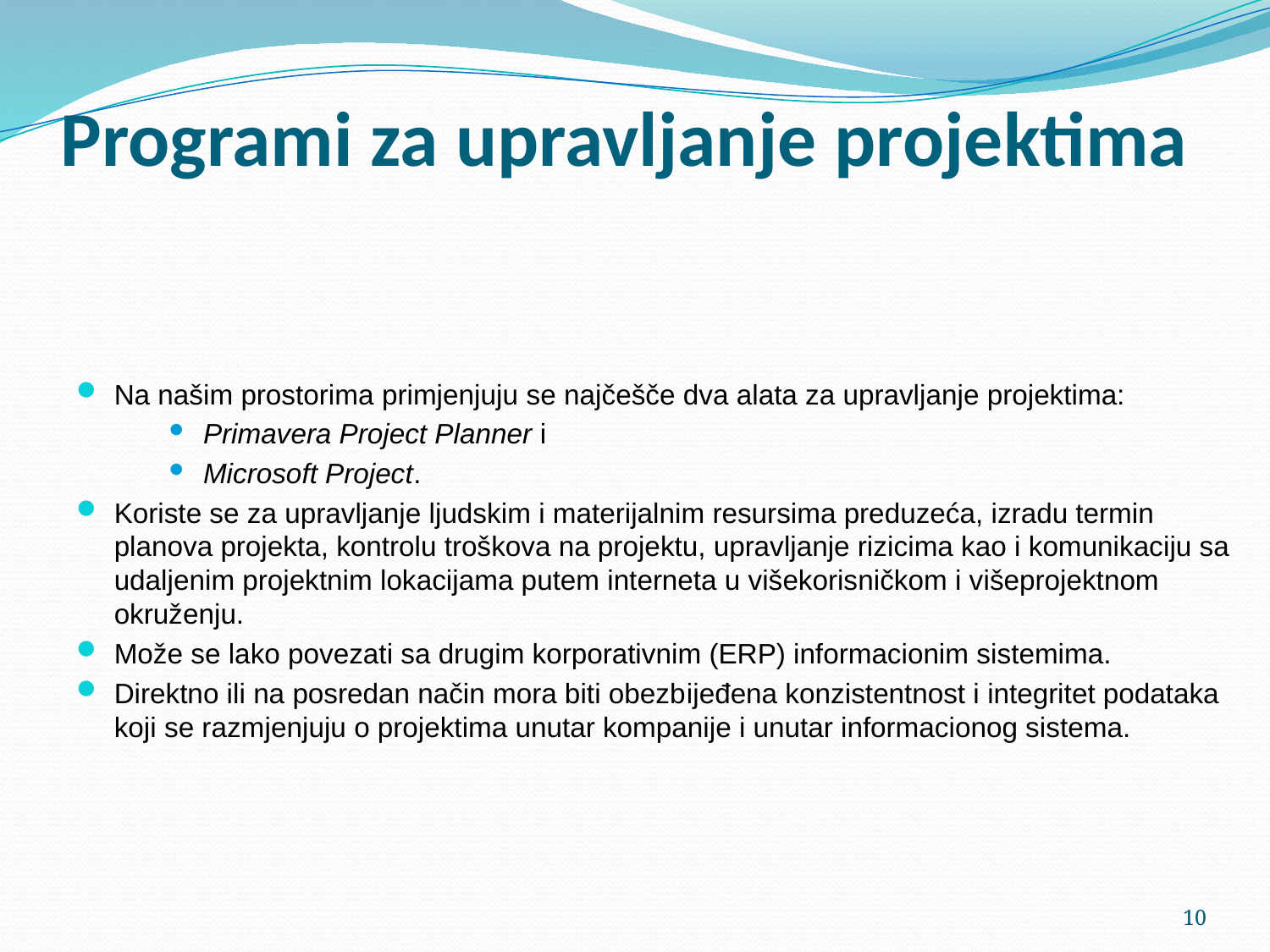

# Programi za upravljanje projektima
Na našim prostorima primjenjuju se najčešče dva alata za upravljanje projektima:
Primavera Project Planner i
Microsoft Project.
Koriste se za upravljanje ljudskim i materijalnim resursima preduzeća, izradu termin planova projekta, kontrolu troškova na projektu, upravljanje rizicima kao i komunikaciju sa udaljenim projektnim lokacijama putem interneta u višekorisničkom i višeprojektnom okruženju.
Može se lako povezati sa drugim korporativnim (ERP) informacionim sistemima.
Direktno ili na posredan način mora biti obezbijeđena konzistentnost i integritet podataka koji se razmjenjuju o projektima unutar kompanije i unutar informacionog sistema.
10